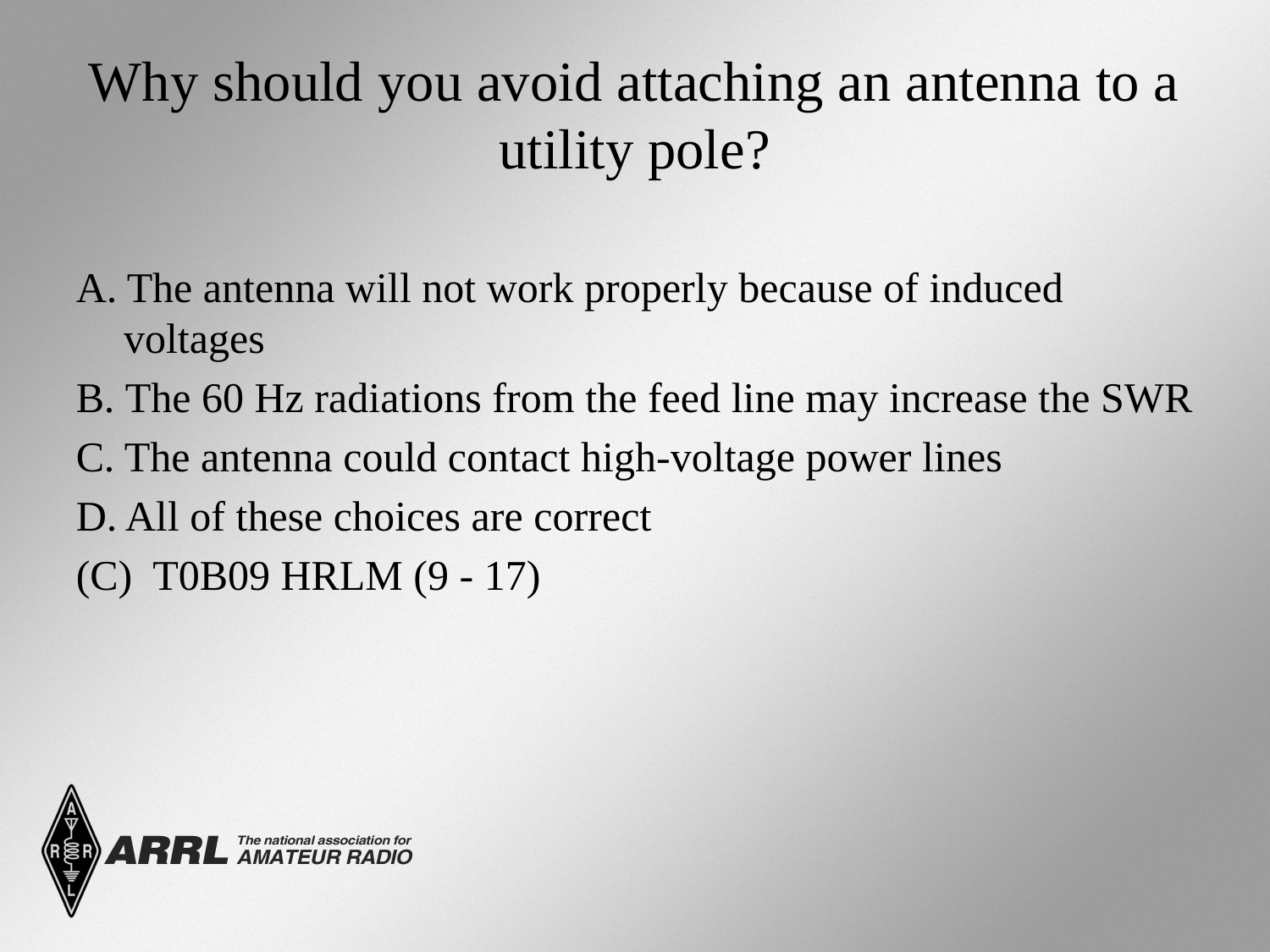

# Why should you avoid attaching an antenna to a utility pole?
A. The antenna will not work properly because of induced voltages
B. The 60 Hz radiations from the feed line may increase the SWR
C. The antenna could contact high-voltage power lines
D. All of these choices are correct
(C)  T0B09 HRLM (9 - 17)